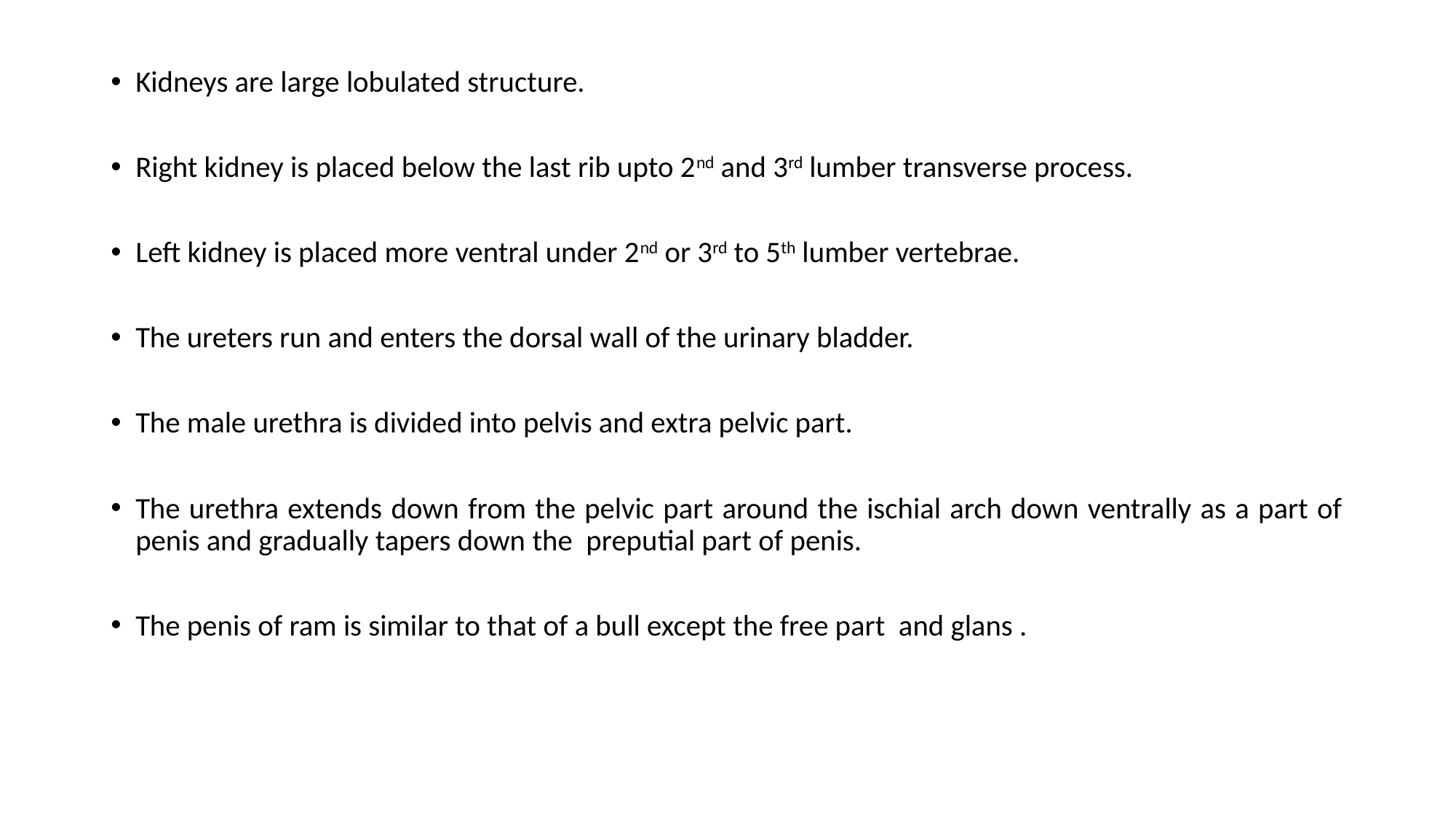

Kidneys are large lobulated structure.

Right kidney is placed below the last rib upto 2nd and 3rd lumber transverse process.

Left kidney is placed more ventral under 2nd or 3rd to 5th lumber vertebrae.

The ureters run and enters the dorsal wall of the urinary bladder.

The male urethra is divided into pelvis and extra pelvic part.

The urethra extends down from the pelvic part around the ischial arch down ventrally as a part of penis and gradually tapers down the  preputial part of penis.

The penis of ram is similar to that of a bull except the free part  and glans .